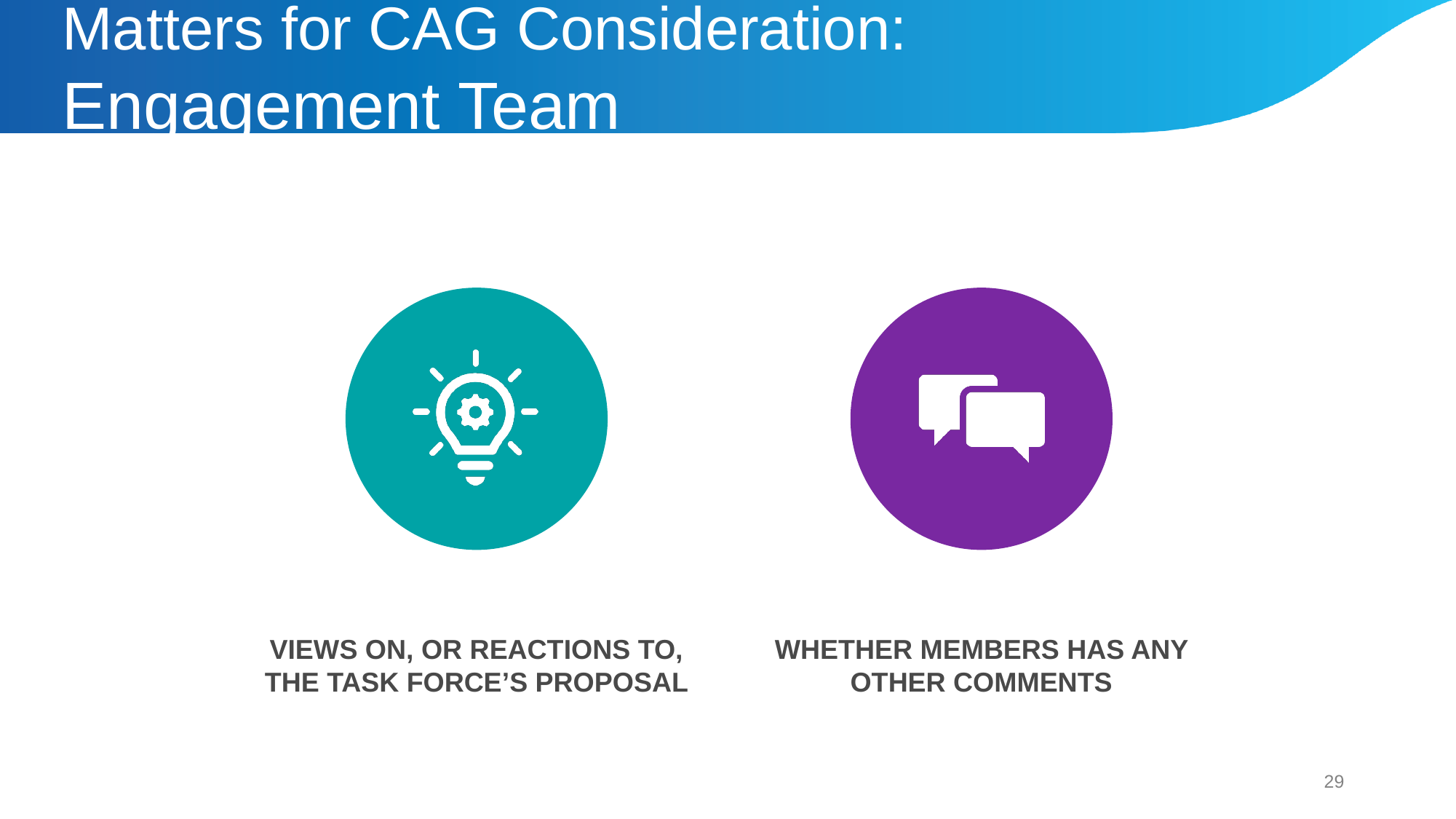

# Matters for CAG Consideration: Engagement Team
Views on, or reactions to, the Task Force’s Proposal
Whether members has any other comments
29